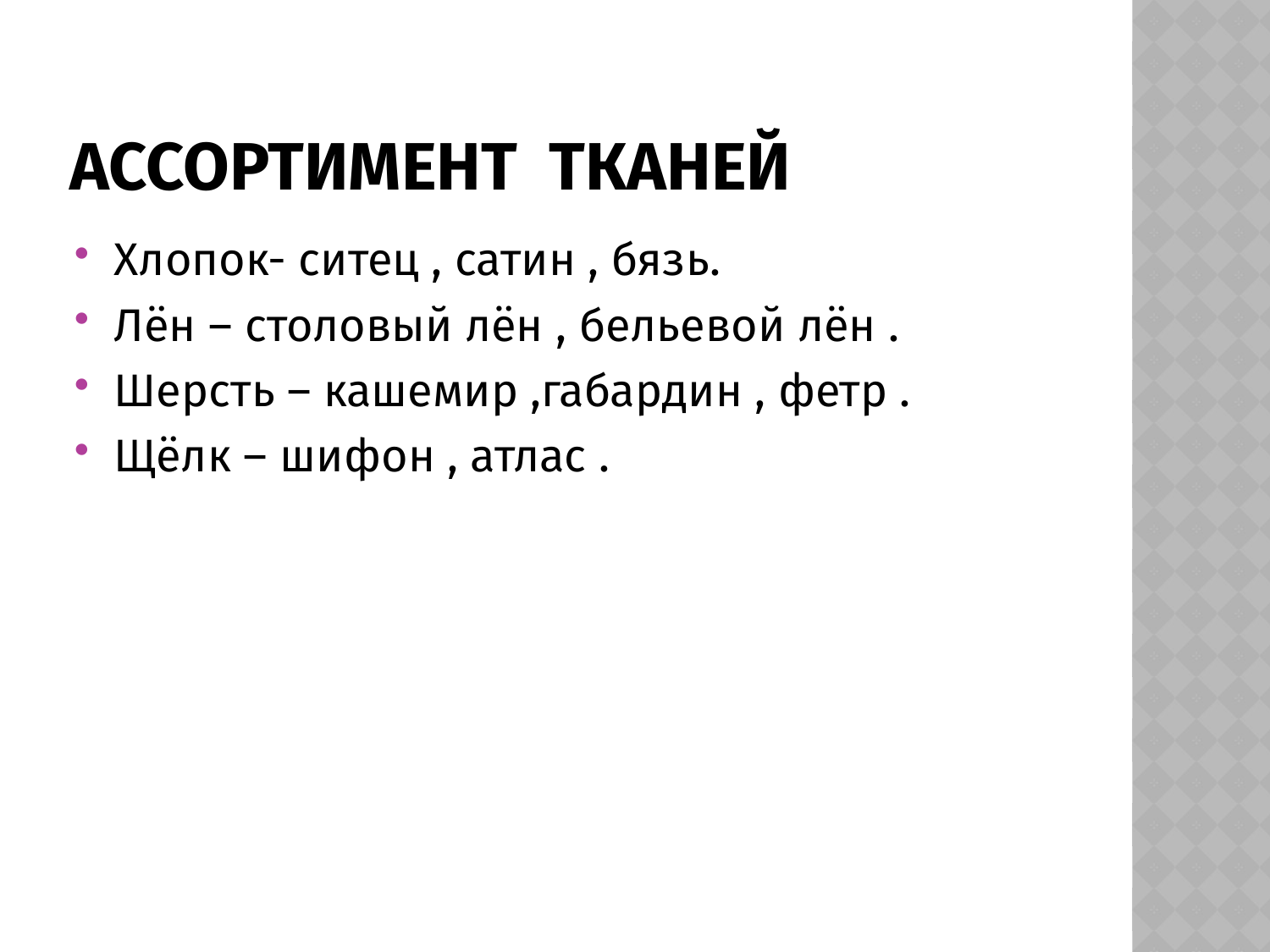

# Ассортимент  тканей
Хлопок- ситец , сатин , бязь.
Лён – столовый лён , бельевой лён .
Шерсть – кашемир ,габардин , фетр .
Щёлк – шифон , атлас .